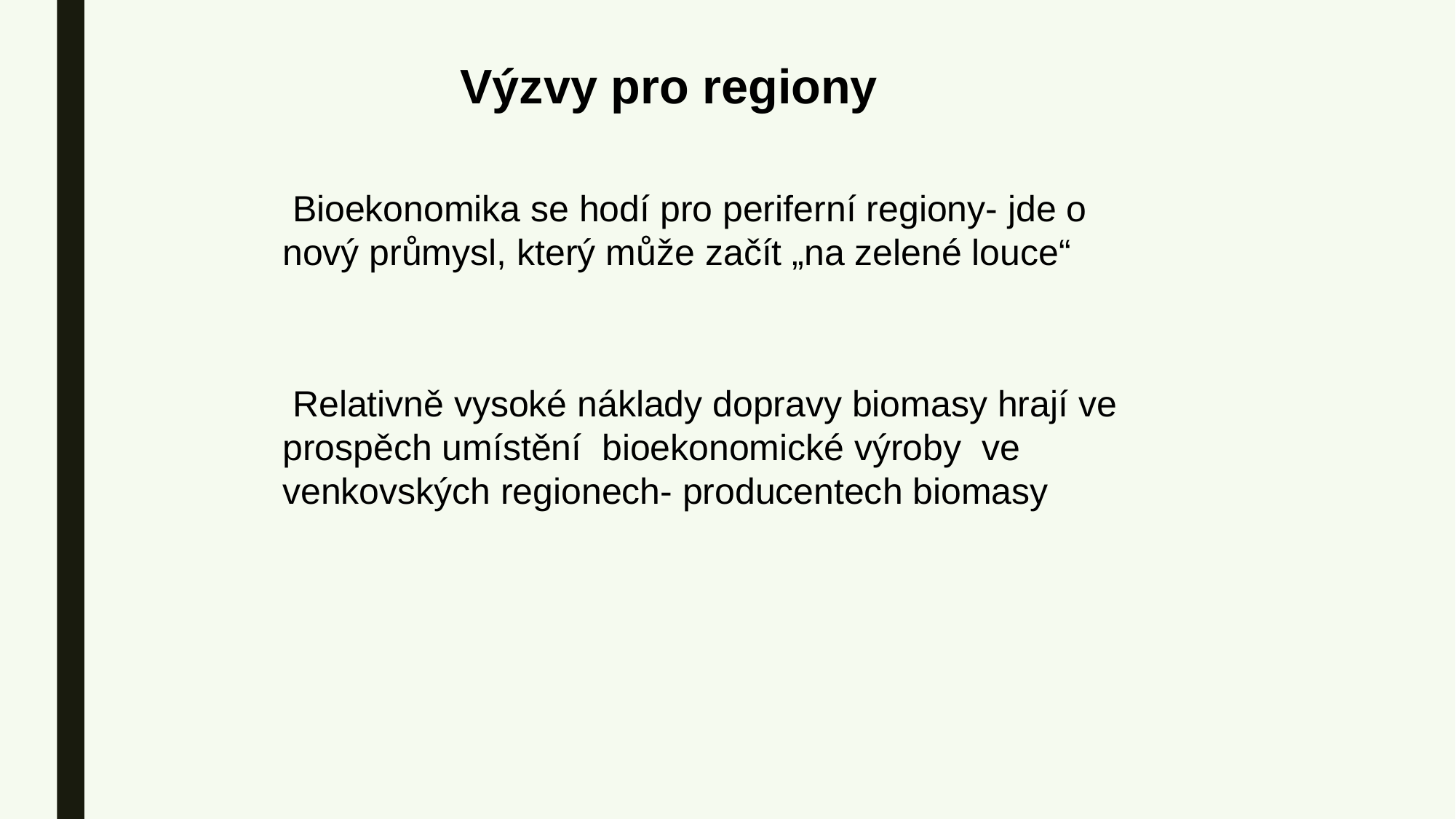

Výzvy pro regiony
 Bioekonomika se hodí pro periferní regiony- jde o nový průmysl, který může začít „na zelené louce“
 Relativně vysoké náklady dopravy biomasy hrají ve prospěch umístění  bioekonomické výroby  ve venkovských regionech- producentech biomasy